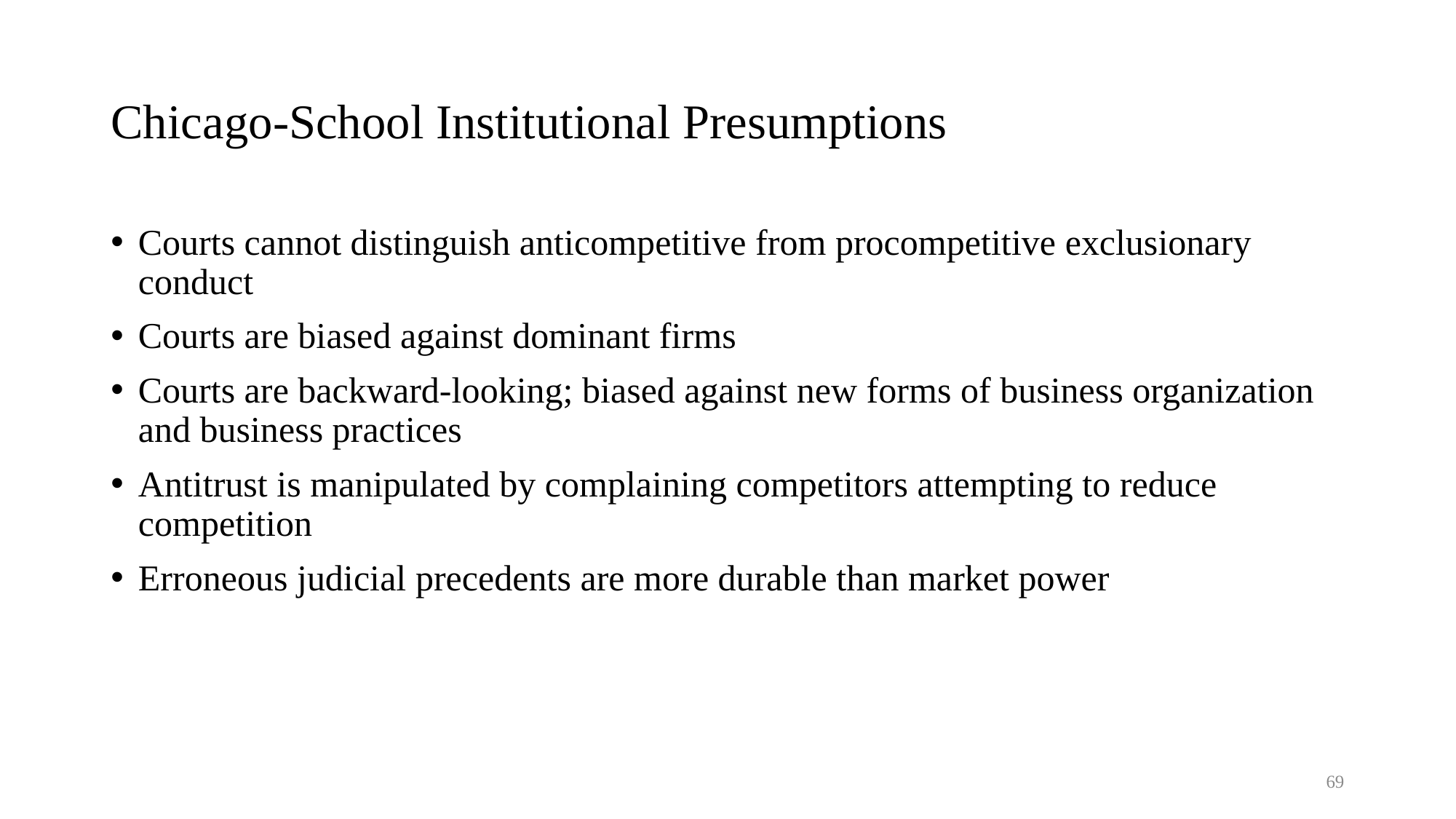

# Chicago-School Institutional Presumptions
Courts cannot distinguish anticompetitive from procompetitive exclusionary conduct
Courts are biased against dominant firms
Courts are backward-looking; biased against new forms of business organization and business practices
Antitrust is manipulated by complaining competitors attempting to reduce competition
Erroneous judicial precedents are more durable than market power

69